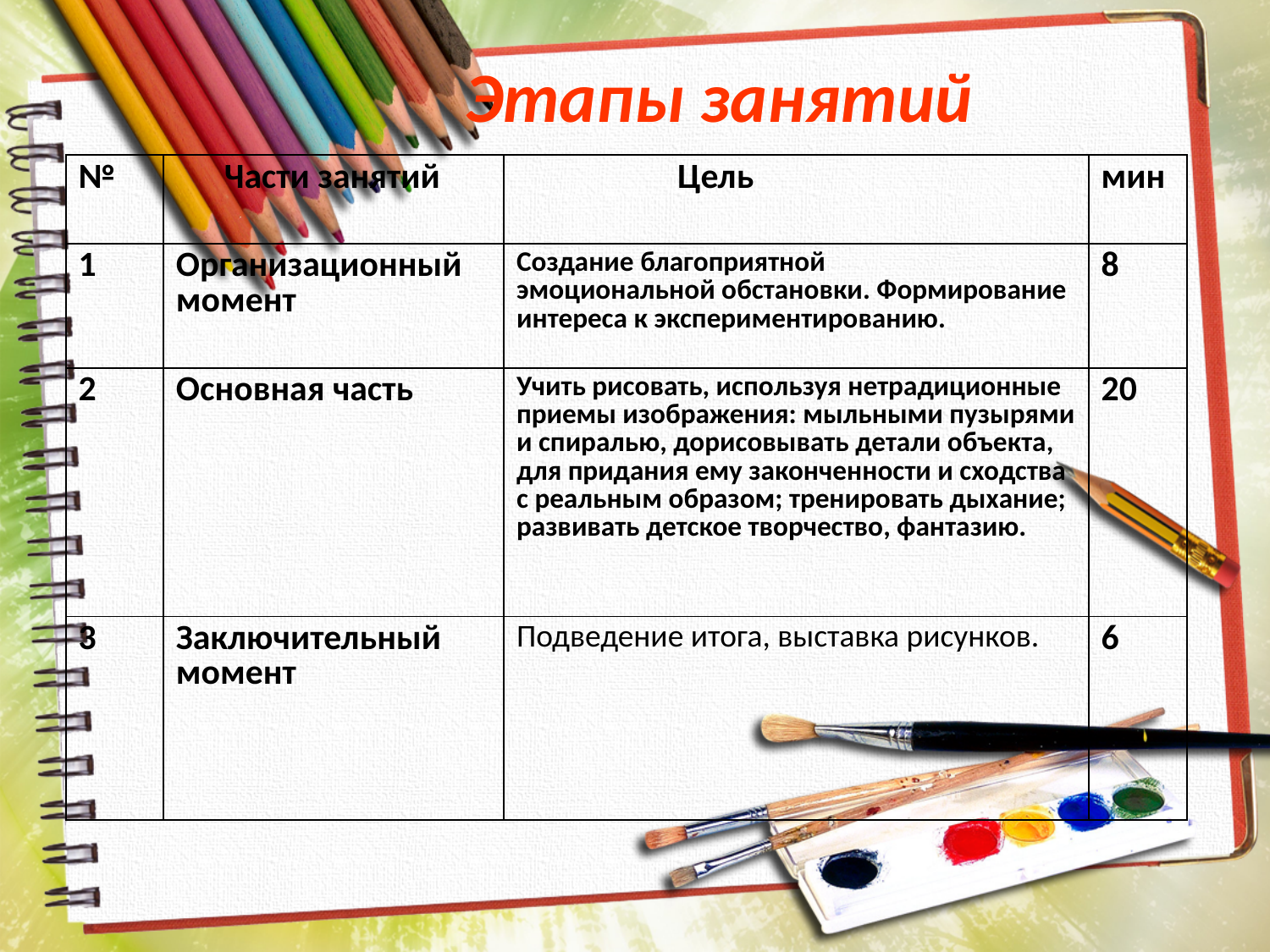

# Этапы занятий
| № | Части занятий | Цель | мин |
| --- | --- | --- | --- |
| 1 | Организационный момент | Создание благоприятной эмоциональной обстановки. Формирование интереса к экспериментированию. | 8 |
| 2 | Основная часть | Учить рисовать, используя нетрадиционные приемы изображения: мыльными пузырями и спиралью, дорисовывать детали объекта, для придания ему законченности и сходства с реальным образом; тренировать дыхание; развивать детское творчество, фантазию. | 20 |
| 3 | Заключительный момент | Подведение итога, выставка рисунков. | 6 |
|  |
| --- |